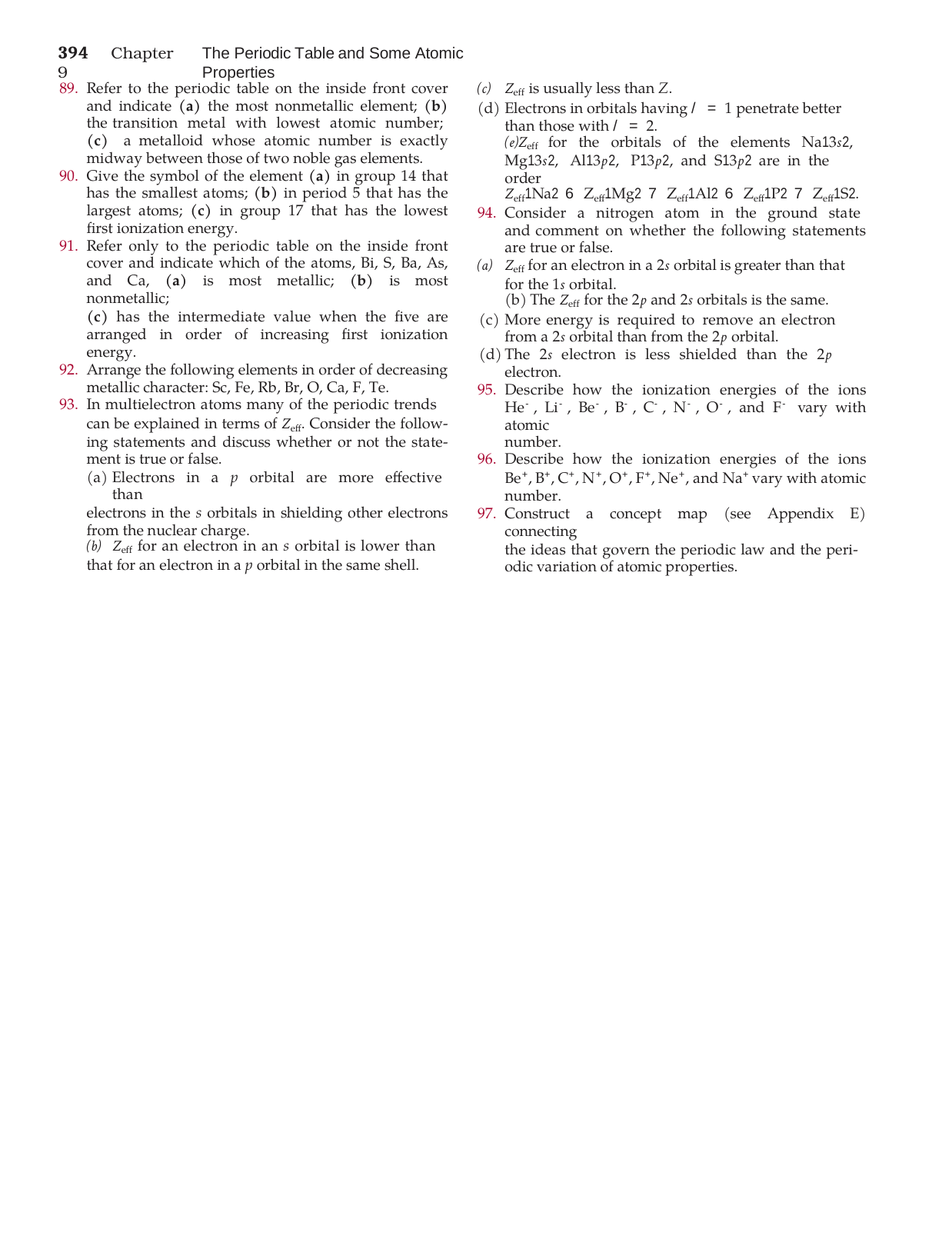

394	Chapter 9
The Periodic Table and Some Atomic Properties
Refer to the periodic table on the inside front cover and indicate (a) the most nonmetallic element; (b) the transition  metal  with  lowest  atomic  number;  (c)  a metalloid whose atomic number is exactly midway between those of two noble gas elements.
Give the symbol of the element (a) in group 14 that has the smallest atoms; (b) in period 5 that has the largest atoms; (c) in group 17 that has the lowest first ionization energy.
Refer only to the periodic table on the inside front cover and indicate which of the atoms, Bi, S, Ba, As, and Ca, (a) is most metallic; (b) is most nonmetallic;
(c)  has  the  intermediate  value  when  the  five  are arranged in order of increasing first ionization energy.
Arrange the following elements in order of decreasing metallic character: Sc, Fe, Rb, Br, O, Ca, F, Te.
In multielectron atoms many of the periodic trends
can be explained in terms of Zeff. Consider the follow- ing statements and discuss whether or not the state- ment is true or false.
Electrons  in  a  p  orbital  are  more  effective  than
electrons in the s orbitals in shielding other electrons from the nuclear charge.
Zeff  for an electron in an s orbital is lower than
that for an electron in a p orbital in the same shell.
Zeff is usually less than Z.
Electrons in orbitals having /  =  1 penetrate better than those with /  =  2.
Zeff    for   the   orbitals   of   the   elements   Na13s2, Mg13s2,   Al13p2,   P13p2,  and  S13p2  are  in  the  order
Zeff1Na2  6  Zeff1Mg2  7  Zeff1Al2  6  Zeff1P2  7  Zeff1S2.
Consider  a  nitrogen  atom  in  the  ground  state  and comment on whether the following statements are true or false.
Zeff for an electron in a 2s orbital is greater than that for the 1s orbital.
The Zeff for the 2p and 2s orbitals is the same.
More energy is  required to  remove an electron from a 2s orbital than from the 2p orbital.
The  2s  electron  is  less  shielded  than  the  2p electron.
Describe  how  the  ionization  energies  of  the  ions He-, Li-, Be-, B-, C-, N-, O-, and F- vary with atomic
number.
Describe  how  the  ionization  energies  of  the  ions Be+, B+, C+, N+, O+, F+, Ne+, and Na+ vary with atomic number.
Construct a concept map (see Appendix E) connecting
the ideas that govern the periodic law and the peri- odic variation of atomic properties.